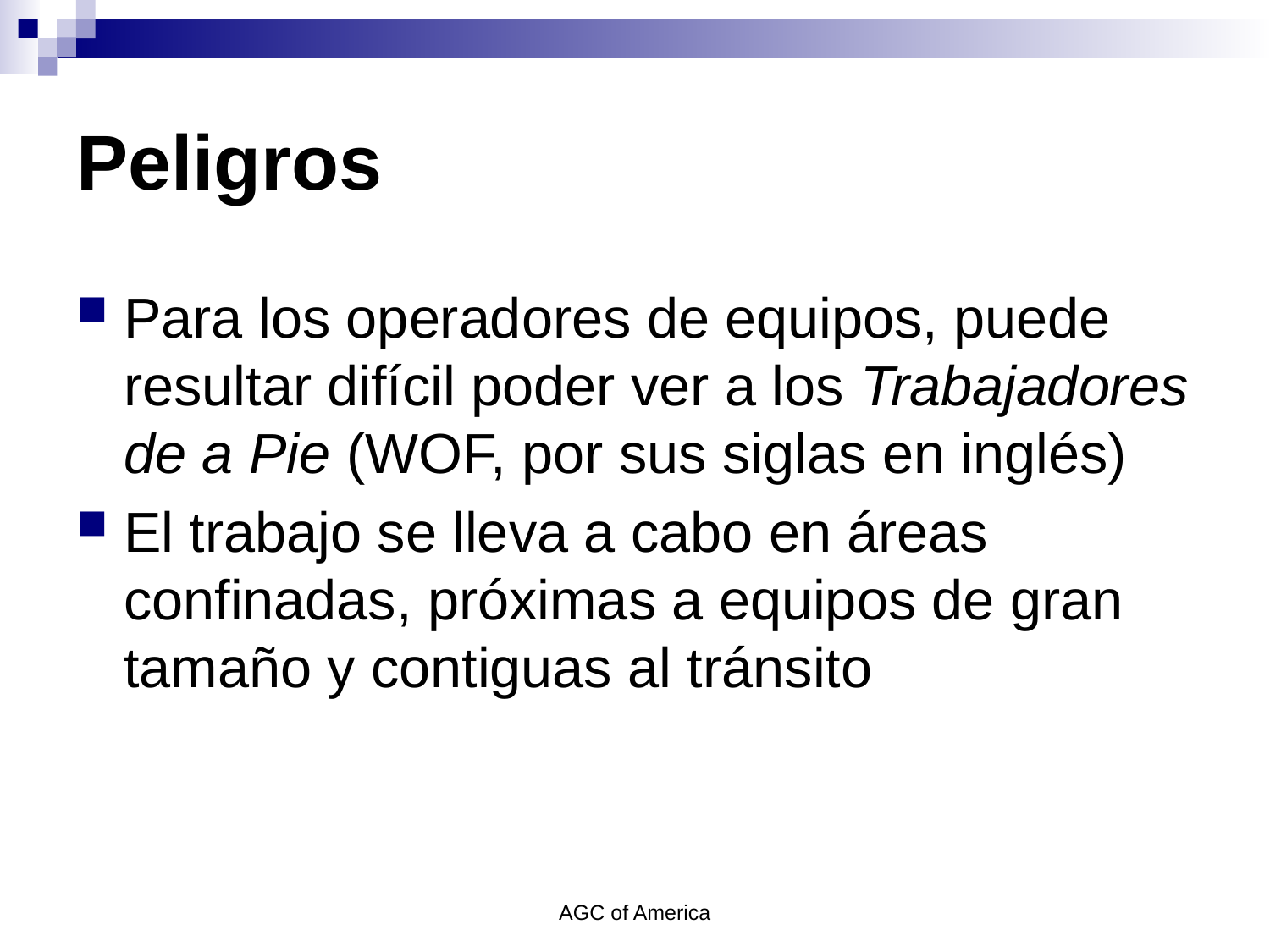

# Peligros
Para los operadores de equipos, puede resultar difícil poder ver a los Trabajadores de a Pie (WOF, por sus siglas en inglés)
El trabajo se lleva a cabo en áreas confinadas, próximas a equipos de gran tamaño y contiguas al tránsito

AGC of America